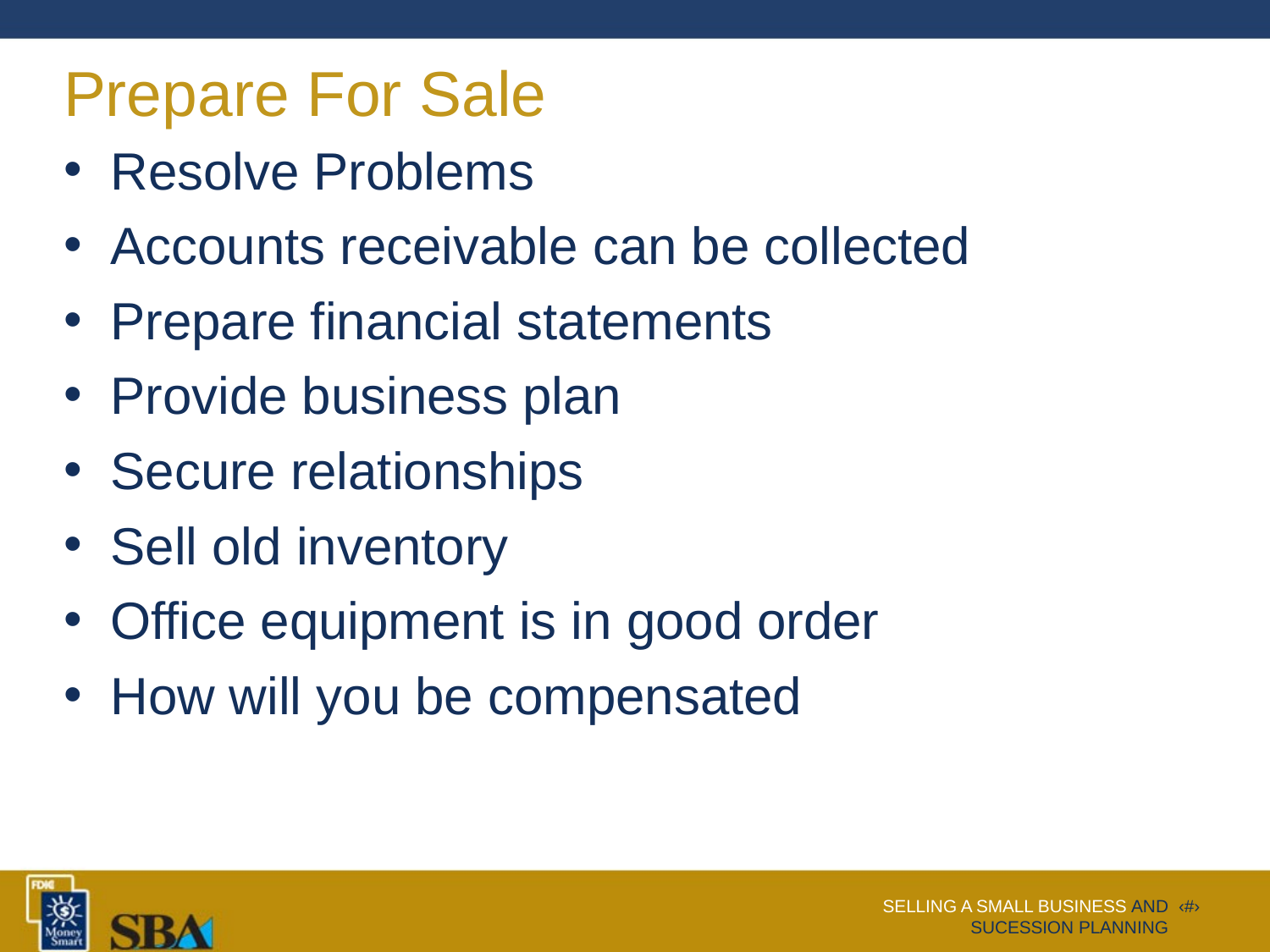

# Prepare For Sale
Resolve Problems
Accounts receivable can be collected
Prepare financial statements
Provide business plan
Secure relationships
Sell old inventory
Office equipment is in good order
How will you be compensated